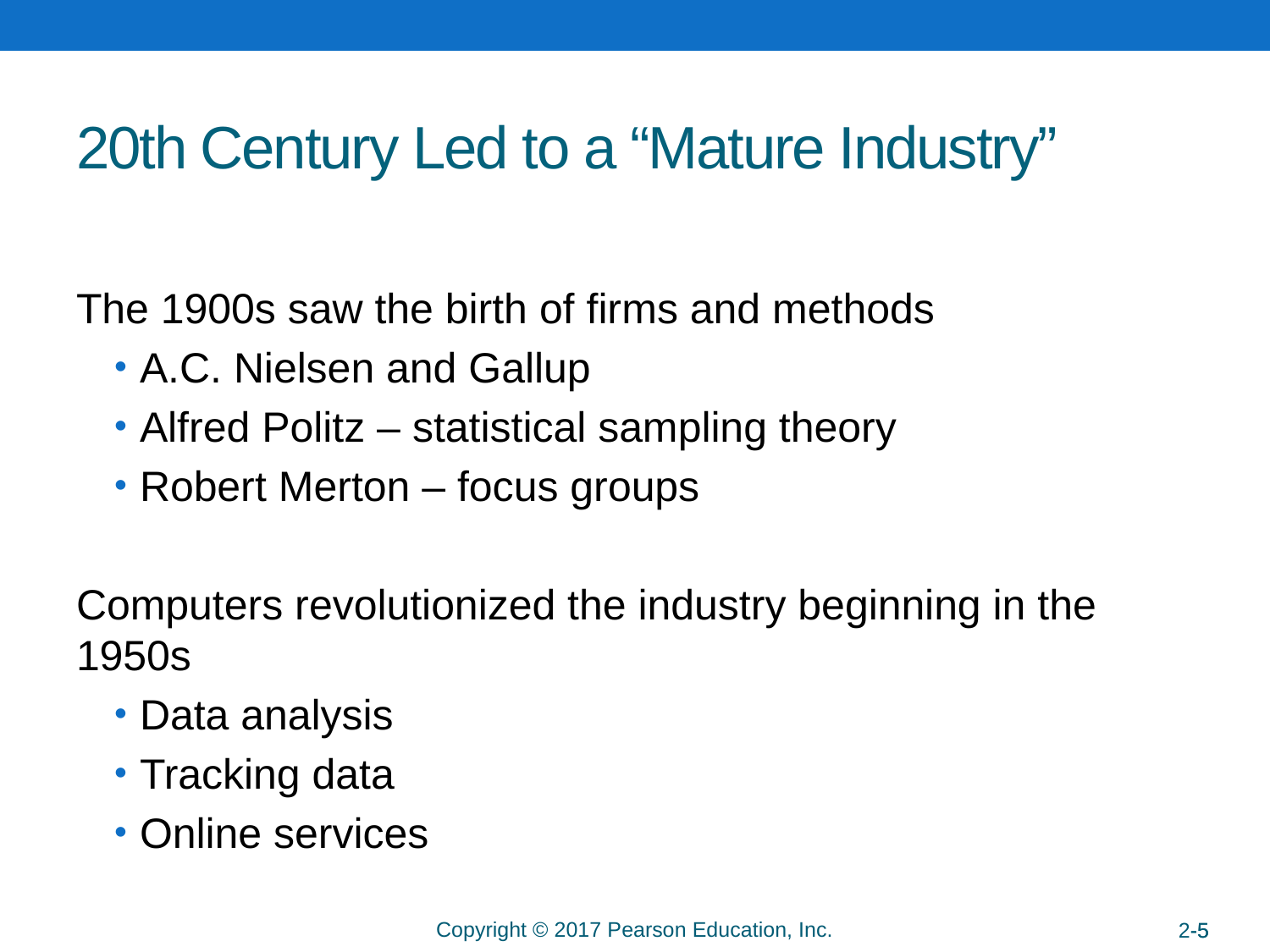

# 20th Century Led to a “Mature Industry”
The 1900s saw the birth of firms and methods
A.C. Nielsen and Gallup
Alfred Politz – statistical sampling theory
Robert Merton – focus groups

Computers revolutionized the industry beginning in the 1950s
Data analysis
Tracking data
Online services